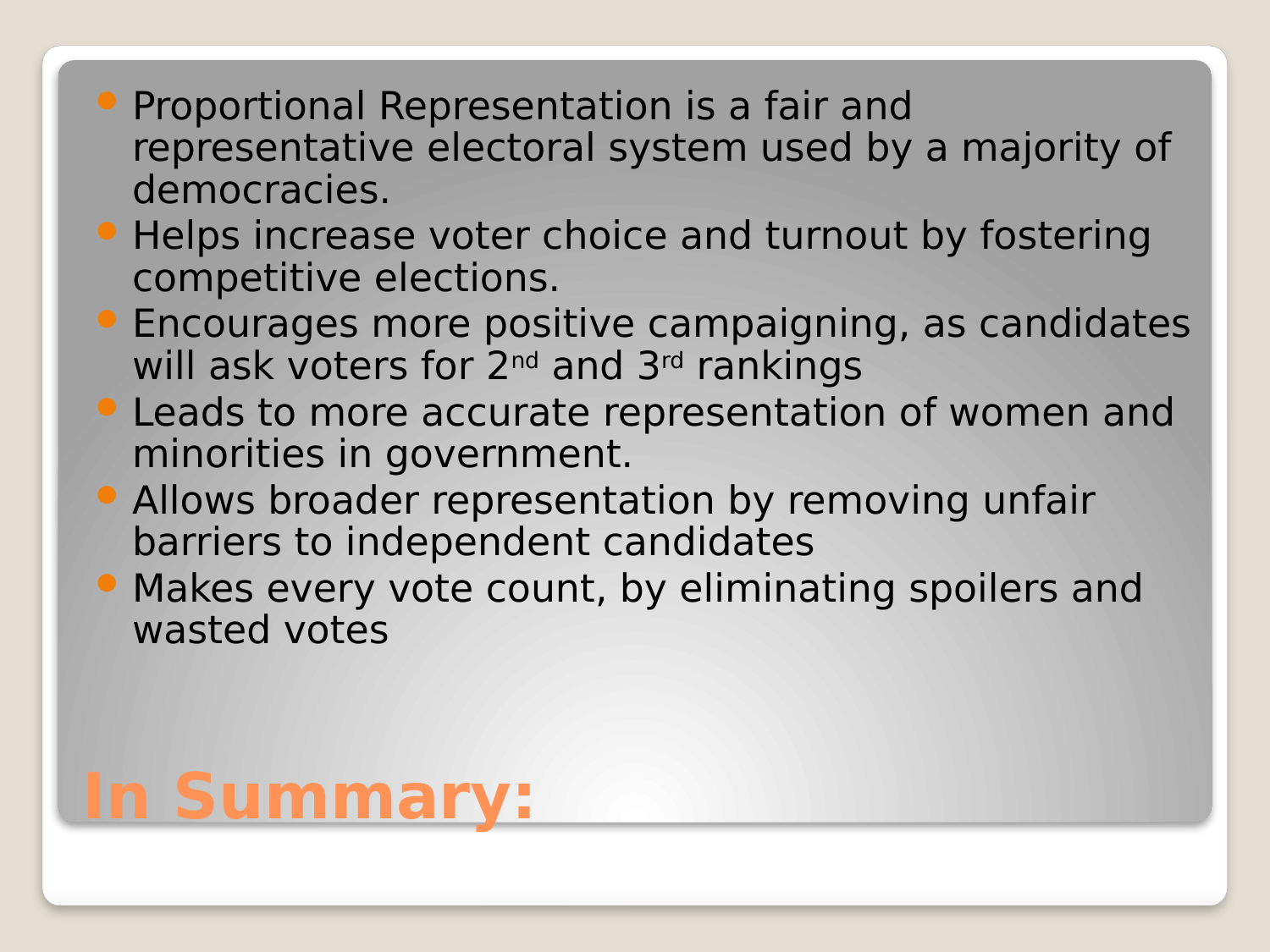

Proportional Representation is a fair and representative electoral system used by a majority of democracies.
Helps increase voter choice and turnout by fostering competitive elections.
Encourages more positive campaigning, as candidates will ask voters for 2nd and 3rd rankings
Leads to more accurate representation of women and minorities in government.
Allows broader representation by removing unfair barriers to independent candidates
Makes every vote count, by eliminating spoilers and wasted votes

# In Summary: